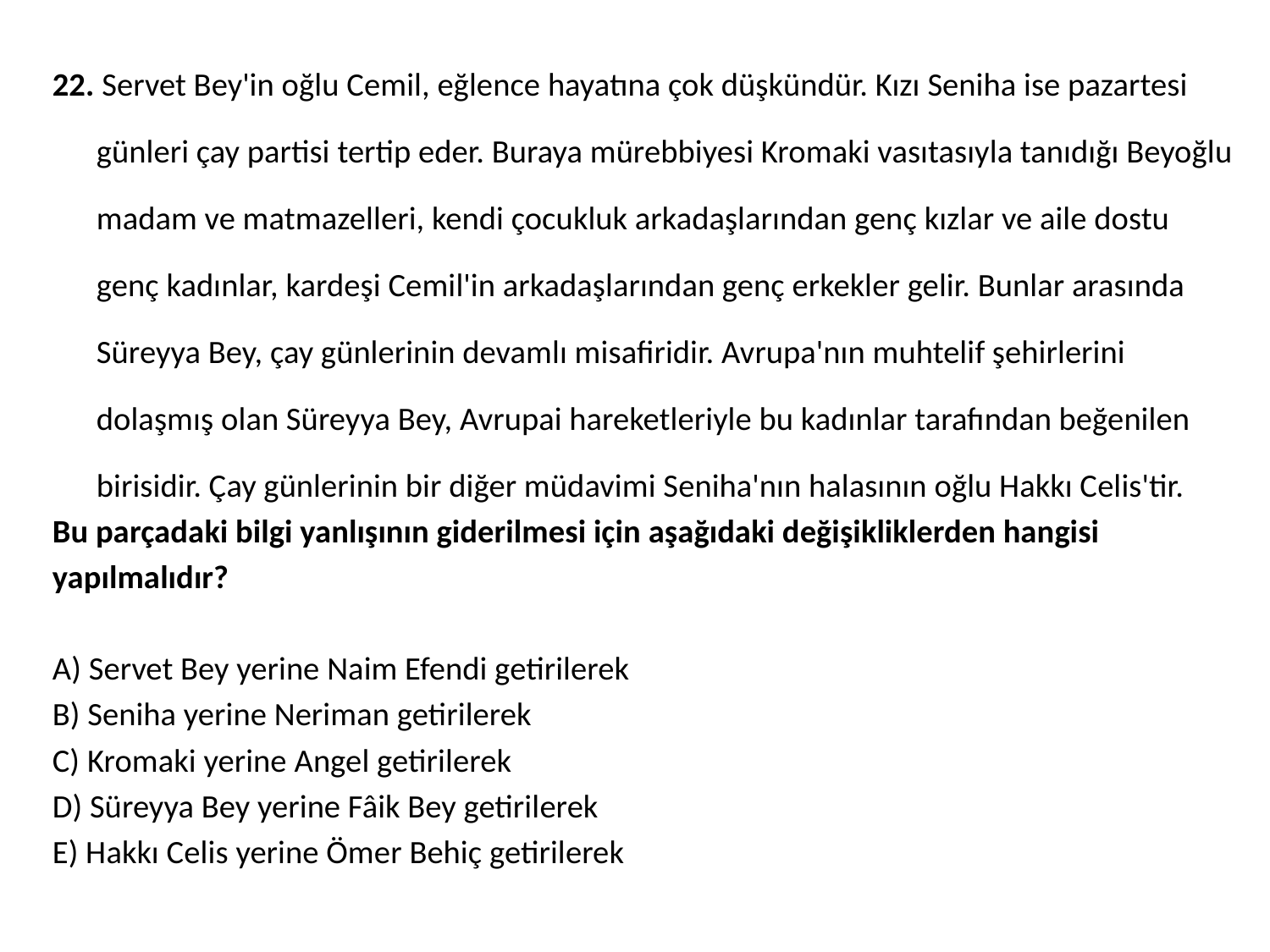

22. Servet Bey'in oğlu Cemil, eğlence hayatına çok düşkündür. Kızı Seniha ise pazartesi günleri çay partisi tertip eder. Buraya mürebbiyesi Kromaki vasıtasıyla tanıdığı Beyoğlu madam ve matmazelleri, kendi çocukluk arkadaşlarından genç kızlar ve aile dostu genç kadınlar, kardeşi Cemil'in arkadaşlarından genç erkekler gelir. Bunlar arasında Süreyya Bey, çay günlerinin devamlı misafiridir. Avrupa'nın muhtelif şehirlerini dolaşmış olan Süreyya Bey, Avrupai hareketleriyle bu kadınlar tarafından beğenilen birisidir. Çay günlerinin bir diğer müdavimi Seniha'nın halasının oğlu Hakkı Celis'tir.
Bu parçadaki bilgi yanlışının giderilmesi için aşağıdaki değişikliklerden hangisi
yapılmalıdır?

A) Servet Bey yerine Naim Efendi getirilerek
B) Seniha yerine Neriman getirilerek
C) Kromaki yerine Angel getirilerek
D) Süreyya Bey yerine Fâik Bey getirilerek
E) Hakkı Celis yerine Ömer Behiç getirilerek